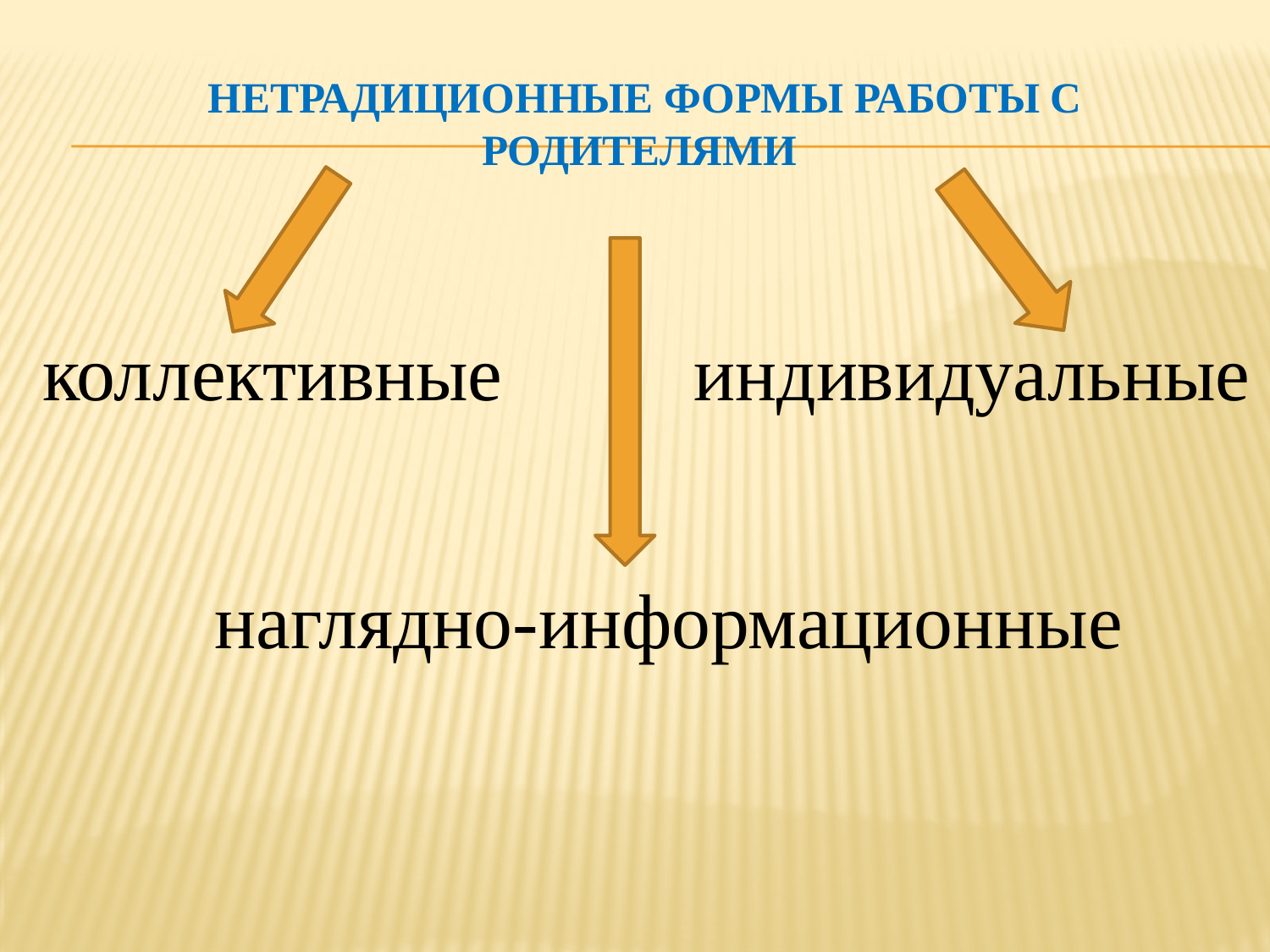

# нетрадиционные формы работы с родителями

коллективные
индивидуальные
наглядно-информационные